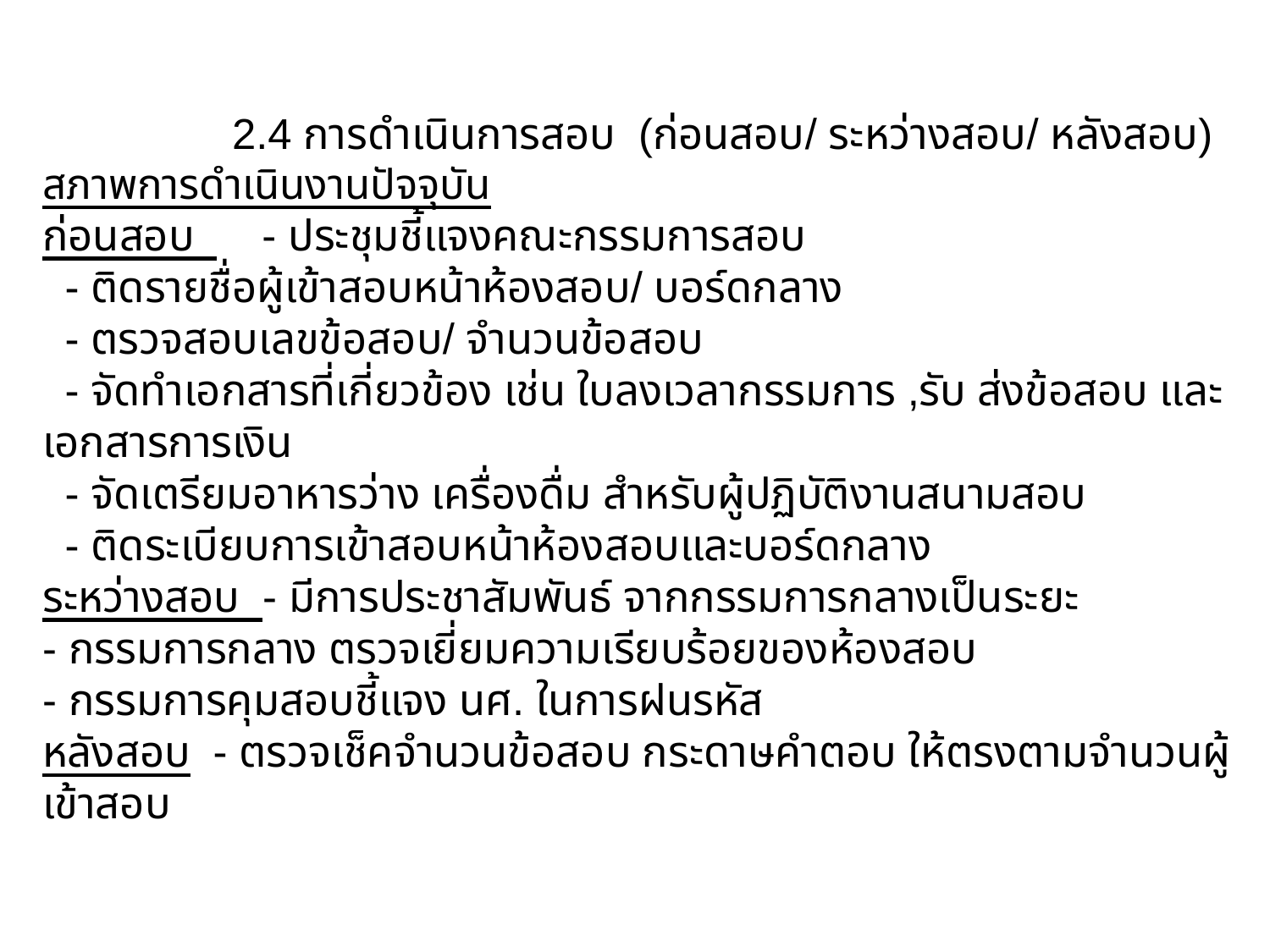

# 2.4 การดำเนินการสอบ  (ก่อนสอบ/ ระหว่างสอบ/ หลังสอบ) สภาพการดำเนินงานปัจจุบัน ก่อนสอบ      - ประชุมชี้แจงคณะกรรมการสอบ - ติดรายชื่อผู้เข้าสอบหน้าห้องสอบ/ บอร์ดกลาง - ตรวจสอบเลขข้อสอบ/ จำนวนข้อสอบ - จัดทำเอกสารที่เกี่ยวข้อง เช่น ใบลงเวลากรรมการ ,รับ ส่งข้อสอบ และเอกสารการเงิน - จัดเตรียมอาหารว่าง เครื่องดื่ม สำหรับผู้ปฏิบัติงานสนามสอบ - ติดระเบียบการเข้าสอบหน้าห้องสอบและบอร์ดกลาง ระหว่างสอบ  - มีการประชาสัมพันธ์ จากกรรมการกลางเป็นระยะ - กรรมการกลาง ตรวจเยี่ยมความเรียบร้อยของห้องสอบ - กรรมการคุมสอบชี้แจง นศ. ในการฝนรหัส หลังสอบ  - ตรวจเช็คจำนวนข้อสอบ กระดาษคำตอบ ให้ตรงตามจำนวนผู้เข้าสอบ